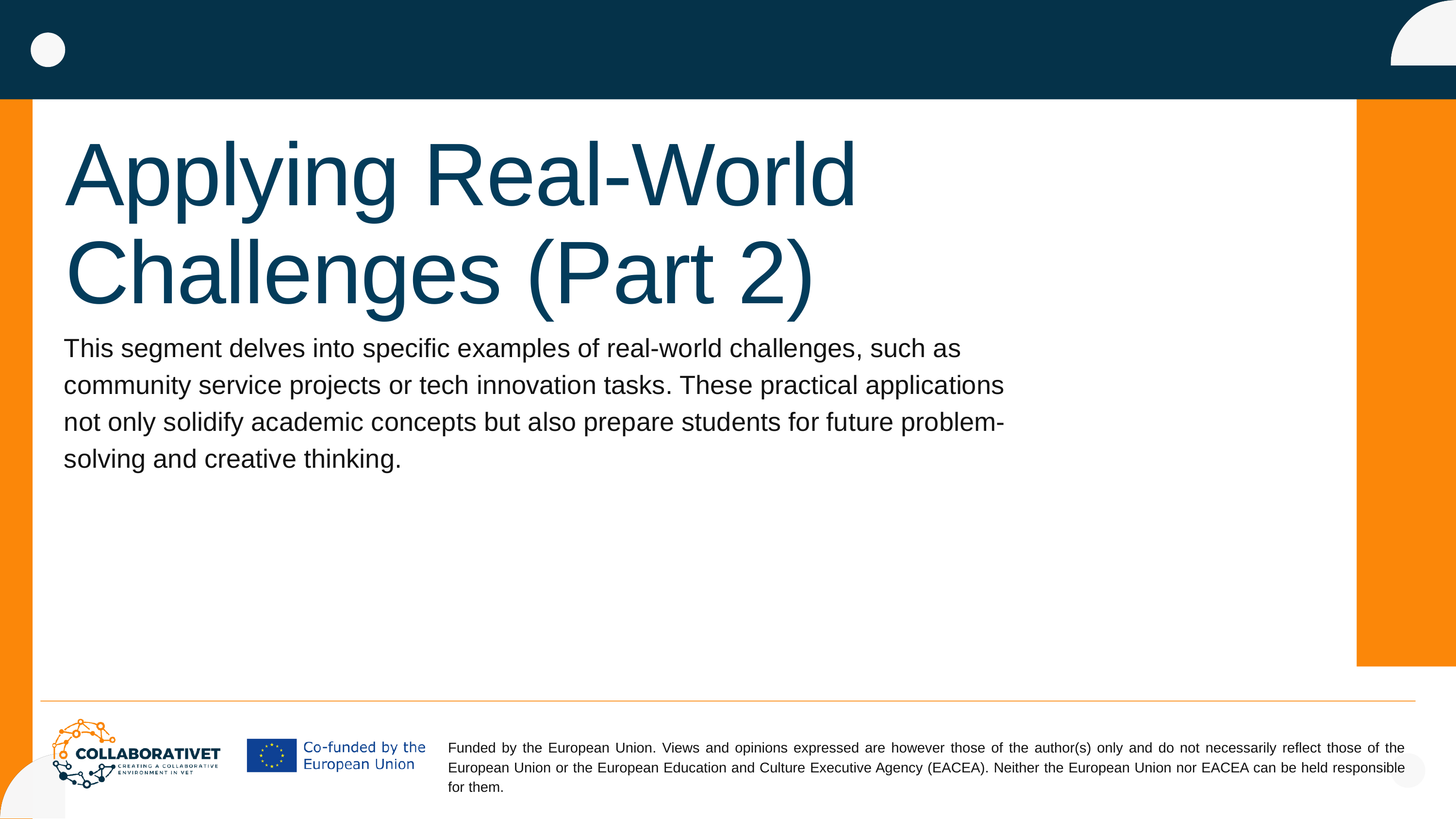

Applying Real-World Challenges (Part 2)
This segment delves into specific examples of real-world challenges, such as community service projects or tech innovation tasks. These practical applications not only solidify academic concepts but also prepare students for future problem-solving and creative thinking.

Funded by the European Union. Views and opinions expressed are however those of the author(s) only and do not necessarily reflect those of the European Union or the European Education and Culture Executive Agency (EACEA). Neither the European Union nor EACEA can be held responsible for them.